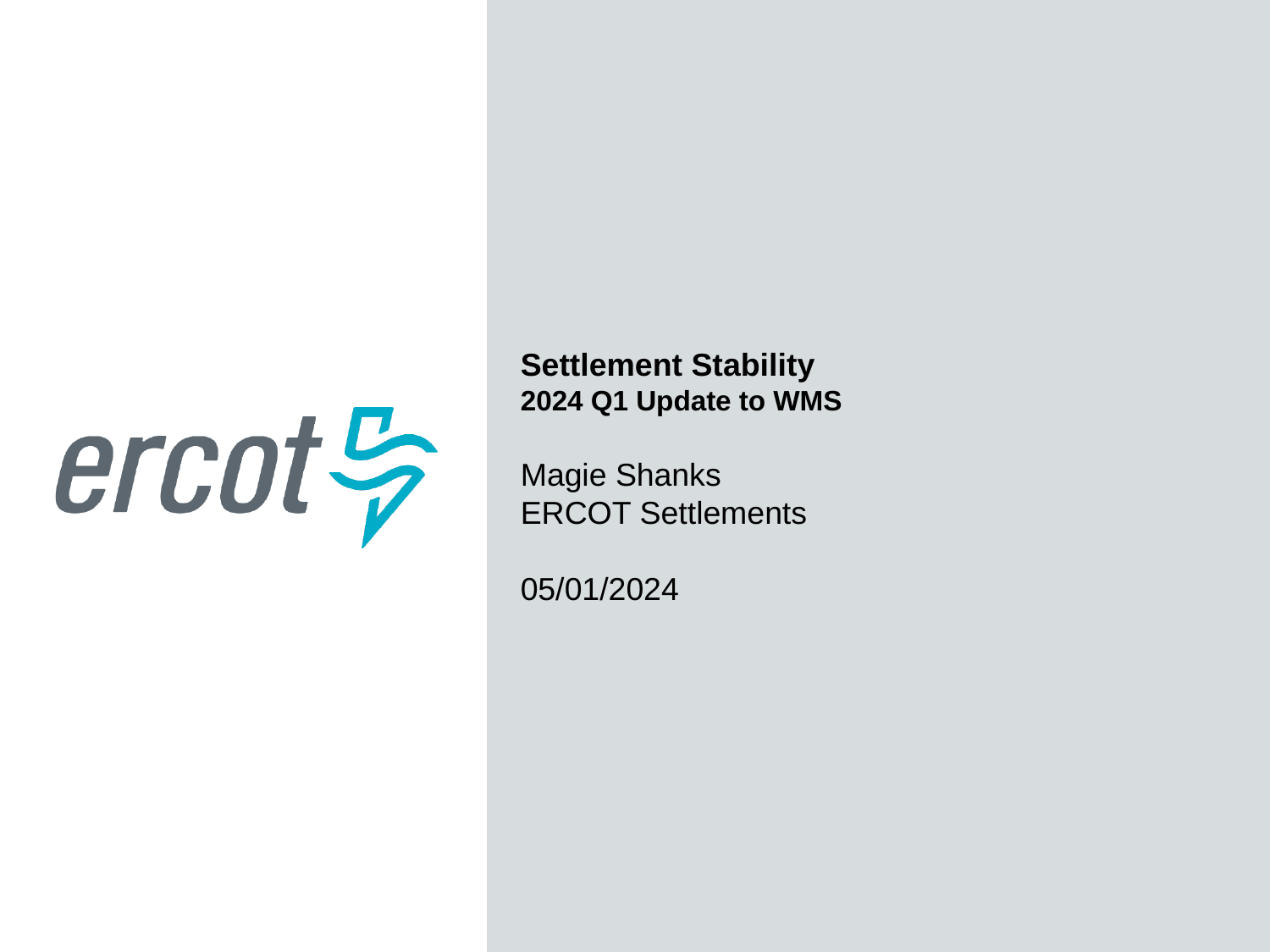

Settlement Stability
2024 Q1 Update to WMS

Magie Shanks
ERCOT Settlements

05/01/2024